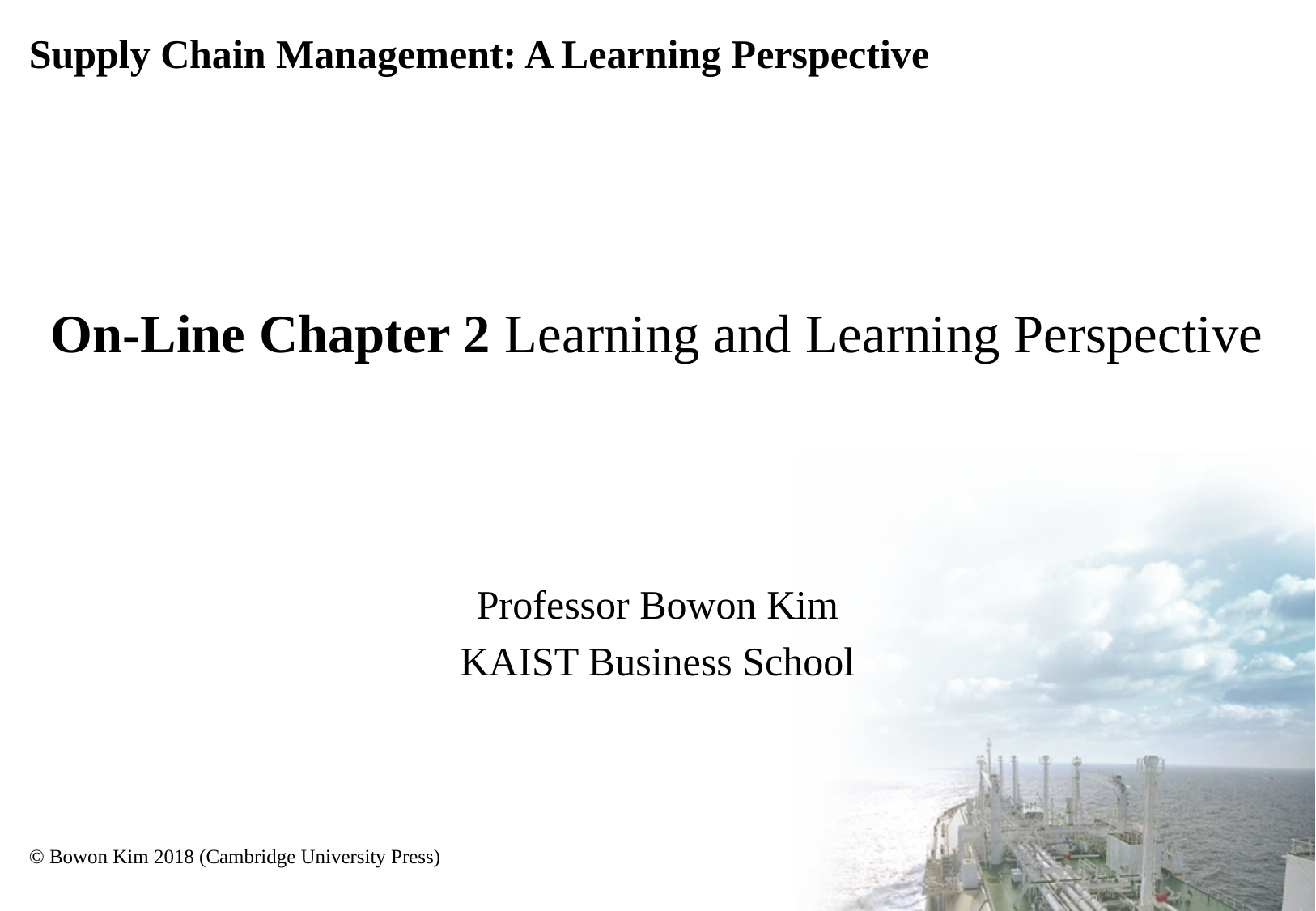

Supply Chain Management: A Learning Perspective
On-Line Chapter 2 Learning and Learning Perspective
Professor Bowon Kim
KAIST Business School
© Bowon Kim 2018 (Cambridge University Press)